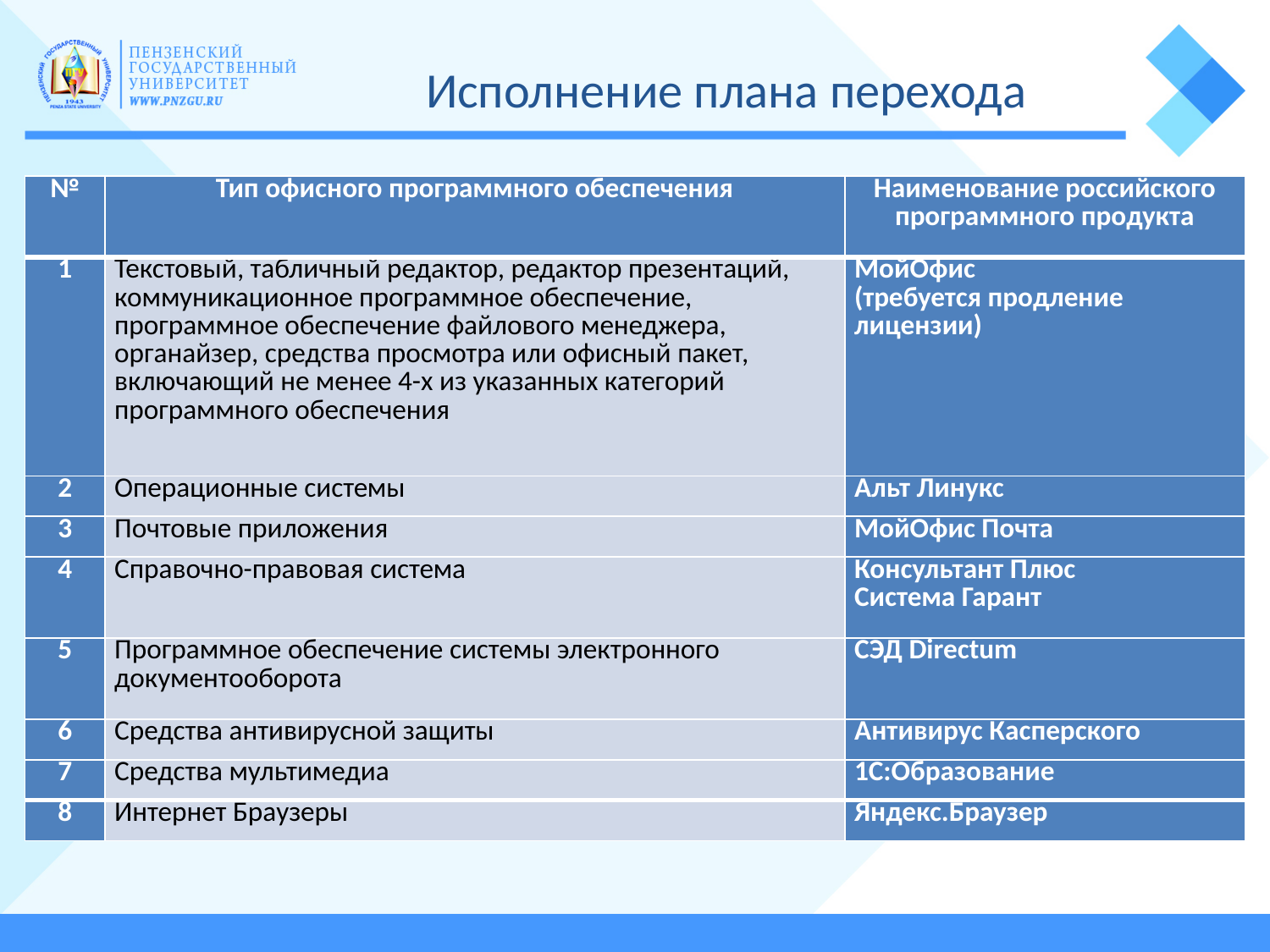

# Исполнение плана перехода
| № | Тип офисного программного обеспечения | Наименование российского программного продукта |
| --- | --- | --- |
| 1 | Текстовый, табличный редактор, редактор презентаций, коммуникационное программное обеспечение, программное обеспечение файлового менеджера, органайзер, средства просмотра или офисный пакет, включающий не менее 4-х из указанных категорий программного обеспечения | МойОфис (требуется продление лицензии) |
| 2 | Операционные системы | Альт Линукс |
| 3 | Почтовые приложения | МойОфис Почта |
| 4 | Справочно-правовая система | Консультант Плюс Система Гарант |
| 5 | Программное обеспечение системы электронного документооборота | СЭД Directum |
| 6 | Средства антивирусной защиты | Антивирус Касперского |
| 7 | Средства мультимедиа | 1С:Образование |
| 8 | Интернет Браузеры | Яндекс.Браузер |